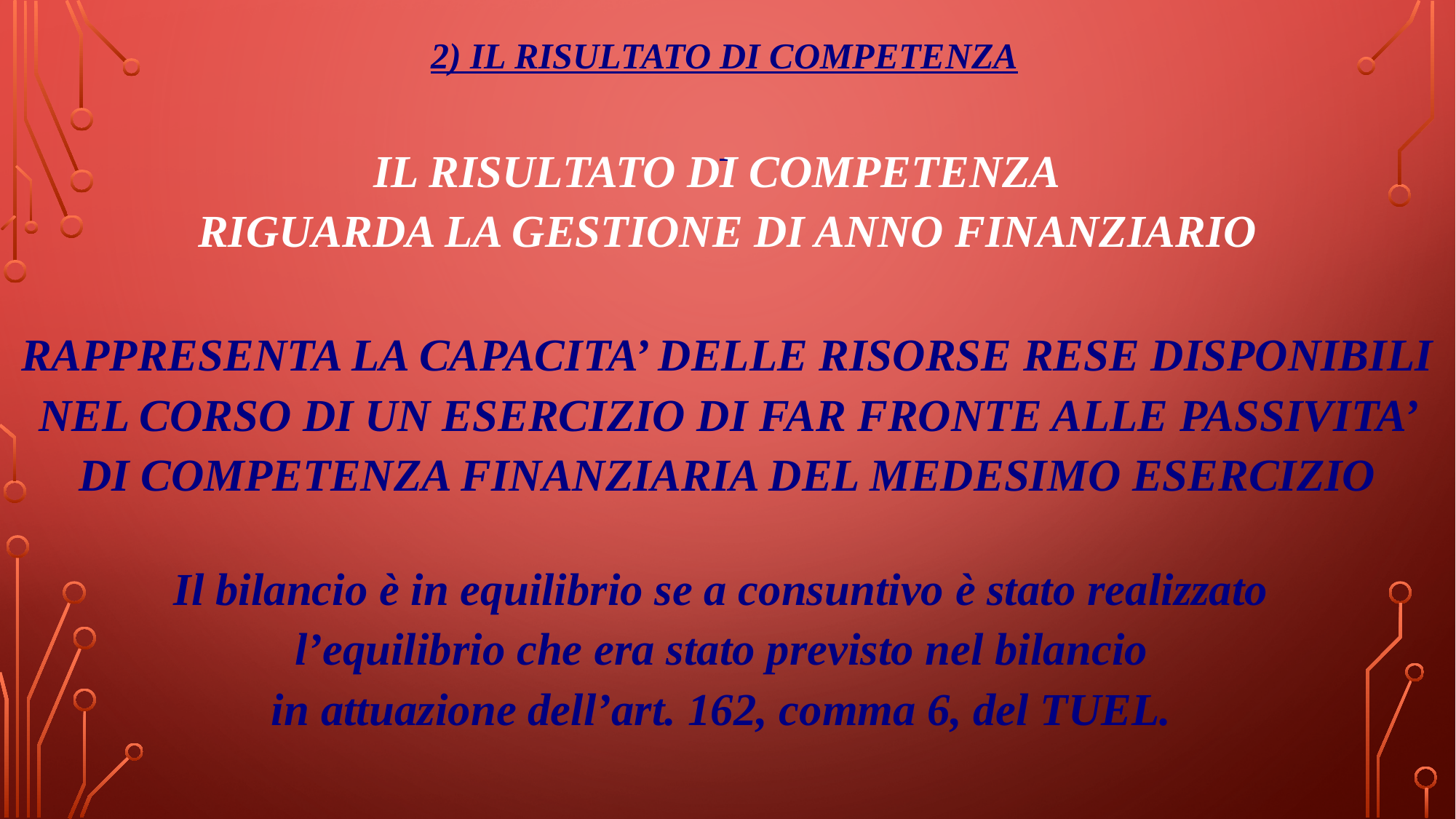

2) IL RISULTATO DI COMPETENZA

IL RISULTATO DI COMPETENZA
RIGUARDA LA GESTIONE DI ANNO FINANZIARIO

RAPPRESENTA LA CAPACITA’ DELLE RISORSE RESE DISPONIBILI NEL CORSO DI UN ESERCIZIO DI FAR FRONTE ALLE PASSIVITA’ DI COMPETENZA FINANZIARIA DEL MEDESIMO ESERCIZIO

Il bilancio è in equilibrio se a consuntivo è stato realizzato
l’equilibrio che era stato previsto nel bilancio
in attuazione dell’art. 162, comma 6, del TUEL.